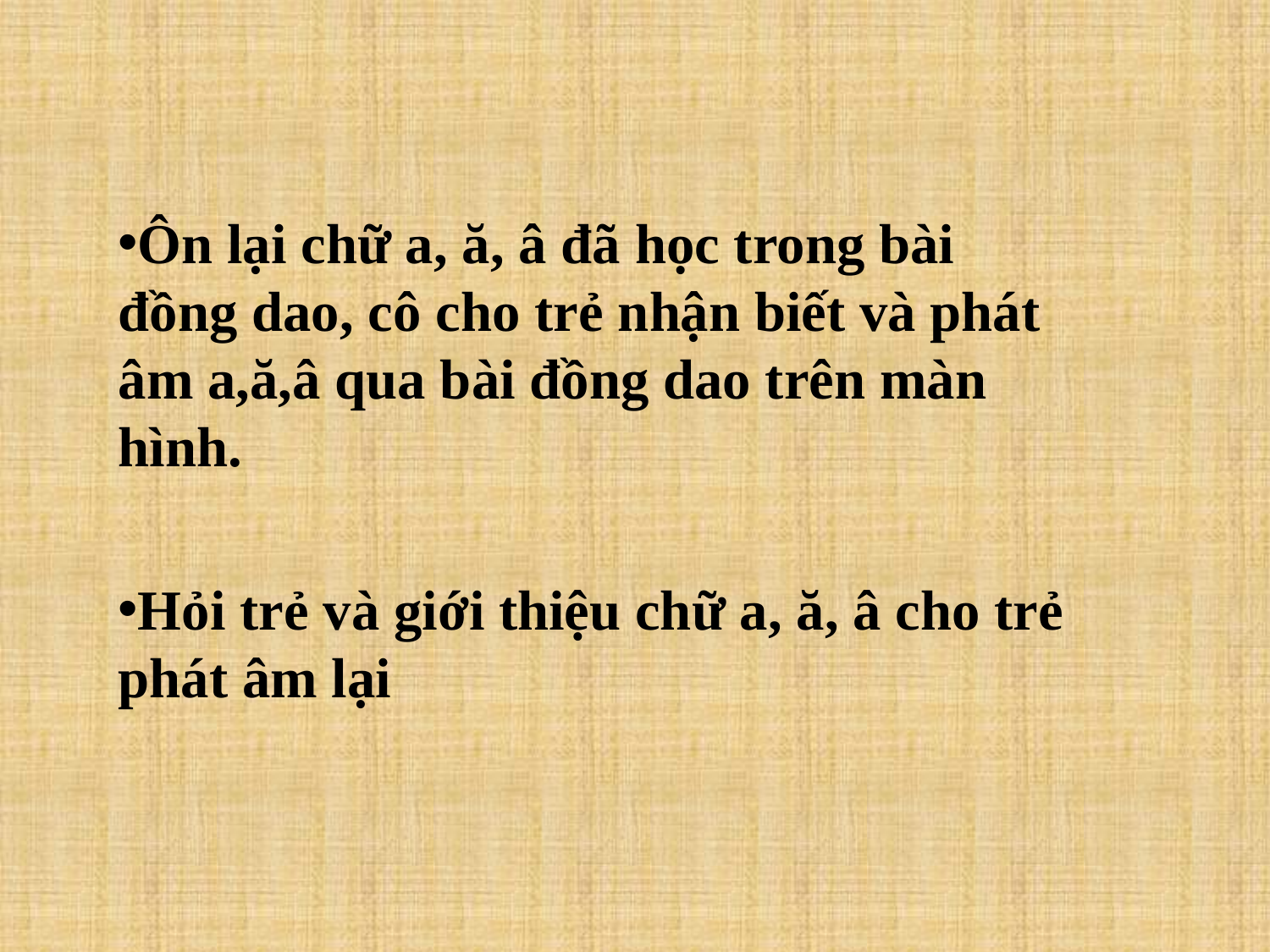

Ôn lại chữ a, ă, â đã học trong bài đồng dao, cô cho trẻ nhận biết và phát âm a,ă,â qua bài đồng dao trên màn hình.
Hỏi trẻ và giới thiệu chữ a, ă, â cho trẻ phát âm lại